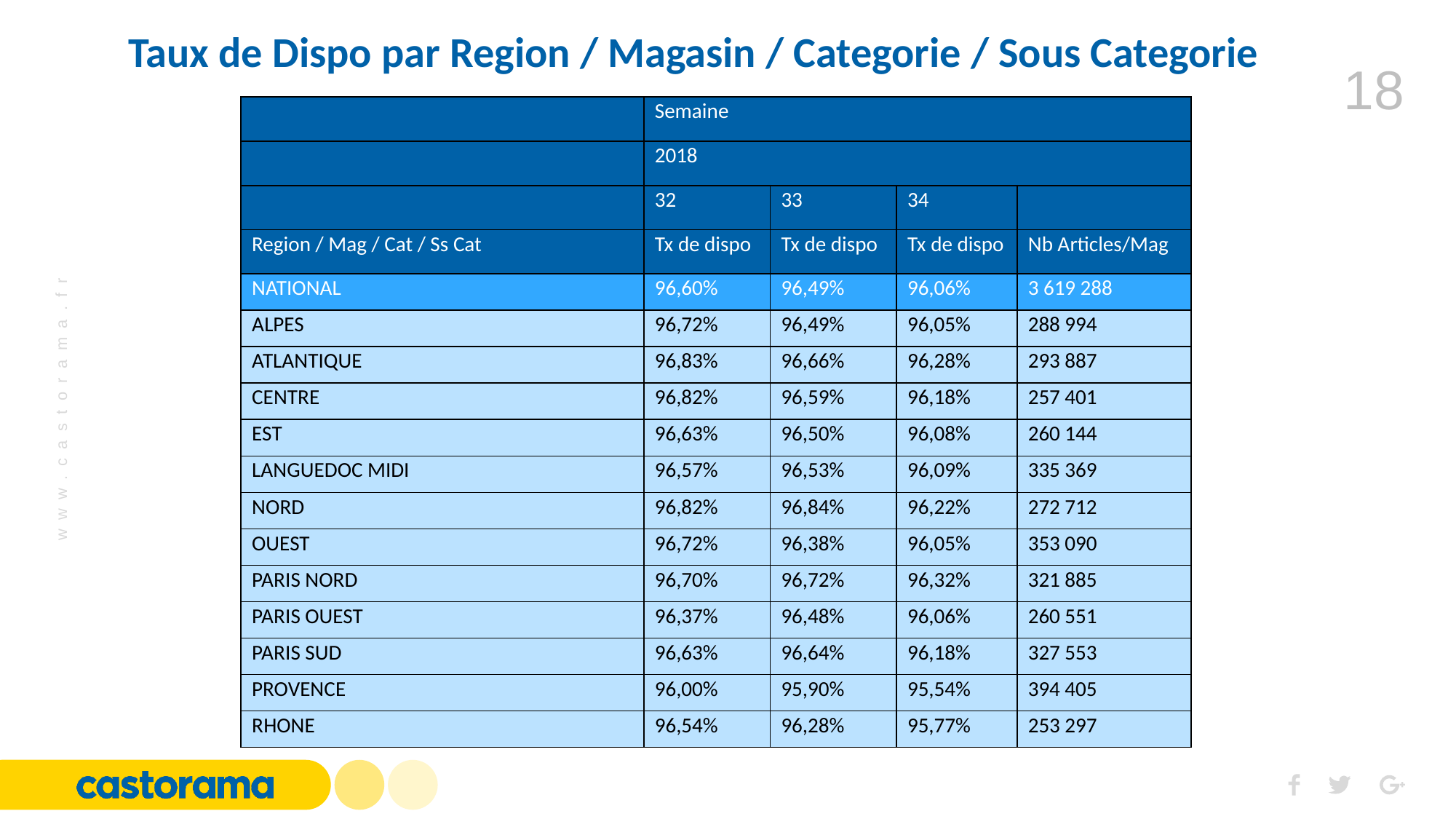

Taux de Dispo par Region / Magasin / Categorie / Sous Categorie
|  | Semaine |  |  |  |
| --- | --- | --- | --- | --- |
|  | 2018 |  |  |  |
|  | 32 | 33 | 34 |  |
| Region / Mag / Cat / Ss Cat | Tx de dispo | Tx de dispo | Tx de dispo | Nb Articles/Mag |
| NATIONAL | 96,60% | 96,49% | 96,06% | 3 619 288 |
| ALPES | 96,72% | 96,49% | 96,05% | 288 994 |
| ATLANTIQUE | 96,83% | 96,66% | 96,28% | 293 887 |
| CENTRE | 96,82% | 96,59% | 96,18% | 257 401 |
| EST | 96,63% | 96,50% | 96,08% | 260 144 |
| LANGUEDOC MIDI | 96,57% | 96,53% | 96,09% | 335 369 |
| NORD | 96,82% | 96,84% | 96,22% | 272 712 |
| OUEST | 96,72% | 96,38% | 96,05% | 353 090 |
| PARIS NORD | 96,70% | 96,72% | 96,32% | 321 885 |
| PARIS OUEST | 96,37% | 96,48% | 96,06% | 260 551 |
| PARIS SUD | 96,63% | 96,64% | 96,18% | 327 553 |
| PROVENCE | 96,00% | 95,90% | 95,54% | 394 405 |
| RHONE | 96,54% | 96,28% | 95,77% | 253 297 |